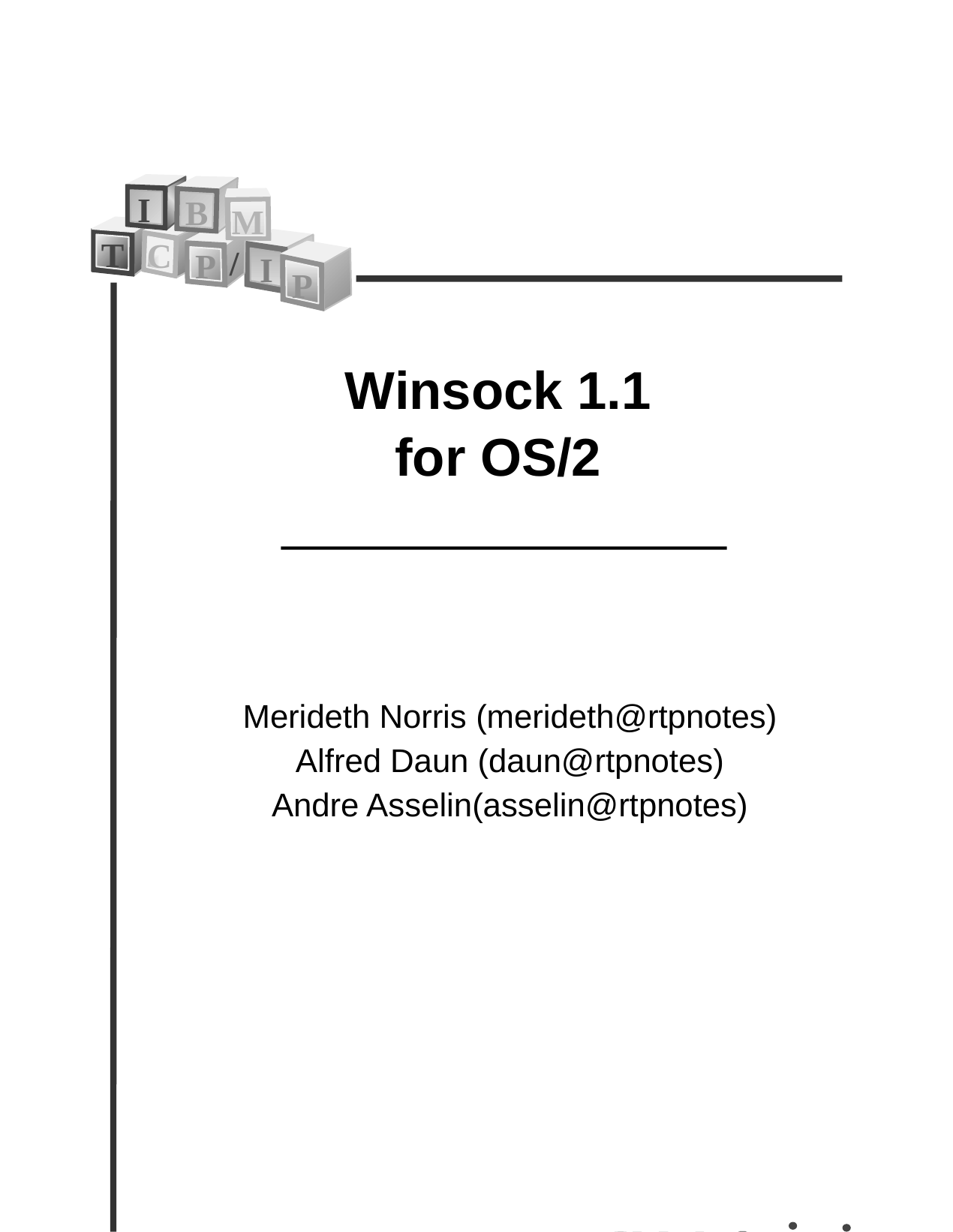

I

B

M

T
C

/

P

I

P

Winsock 1.1
for OS/2

Merideth Norris (merideth@rtpnotes)
Alfred Daun (daun@rtpnotes)
Andre Asselin(asselin@rtpnotes)